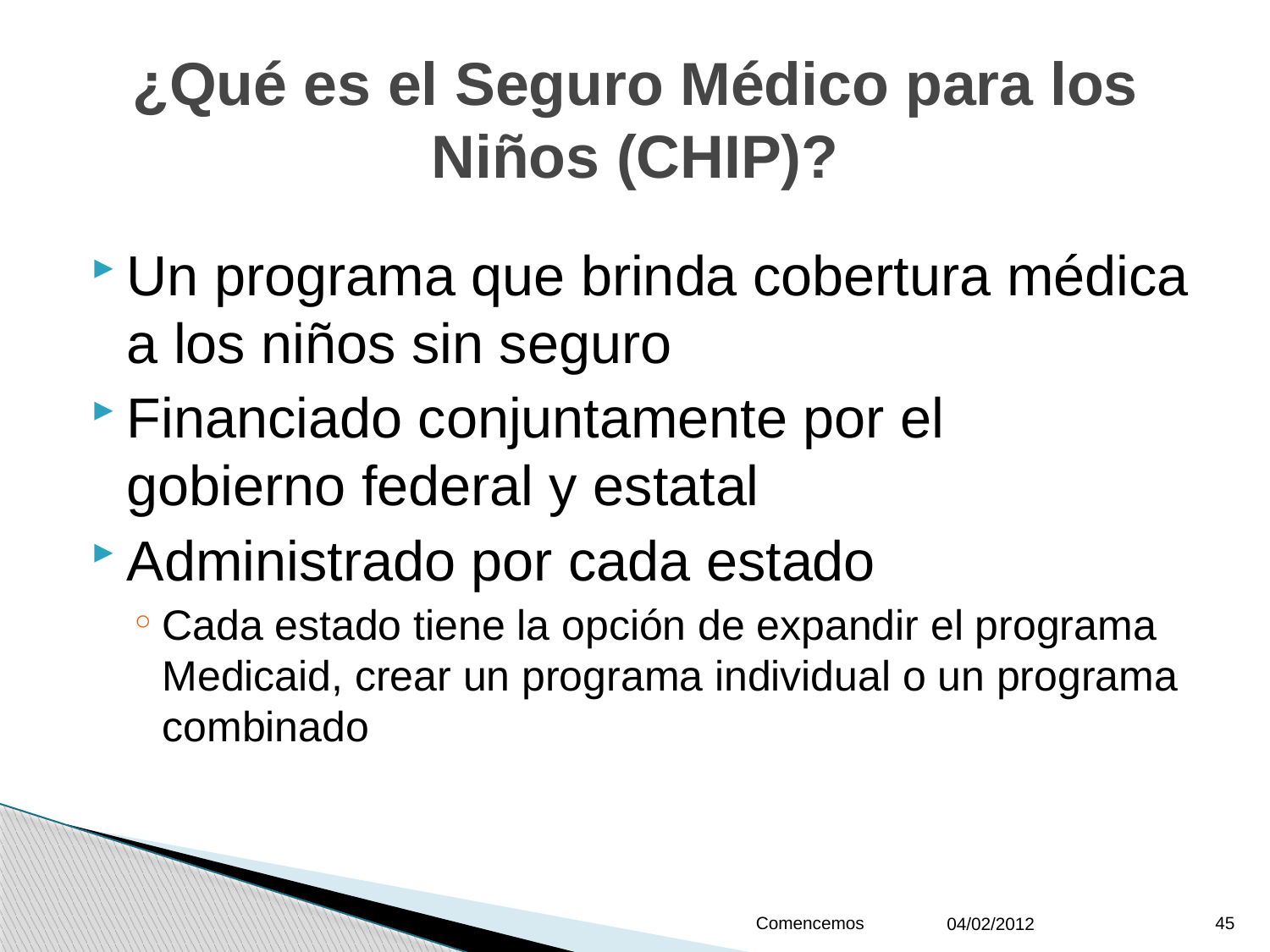

# ¿Qué es el Seguro Médico para los Niños (CHIP)?
Un programa que brinda cobertura médica a los niños sin seguro
Financiado conjuntamente por el  gobierno federal y estatal
Administrado por cada estado
Cada estado tiene la opción de expandir el programa Medicaid, crear un programa individual o un programa combinado
Comencemos
45
04/02/2012